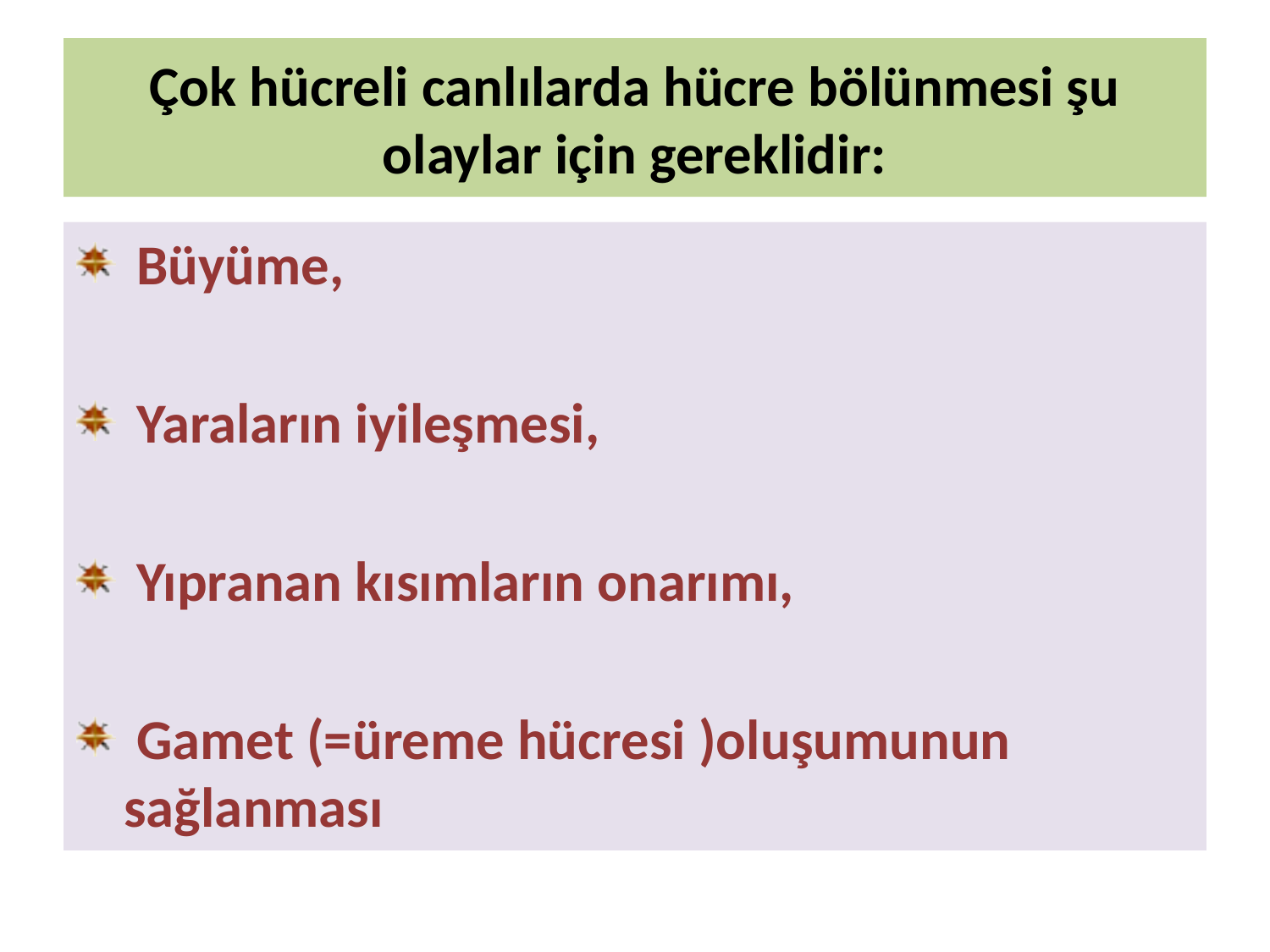

# Çok hücreli canlılarda hücre bölünmesi şu olaylar için gereklidir:
 Büyüme,

 Yaraların iyileşmesi,

 Yıpranan kısımların onarımı,

 Gamet (=üreme hücresi )oluşumunun sağlanması